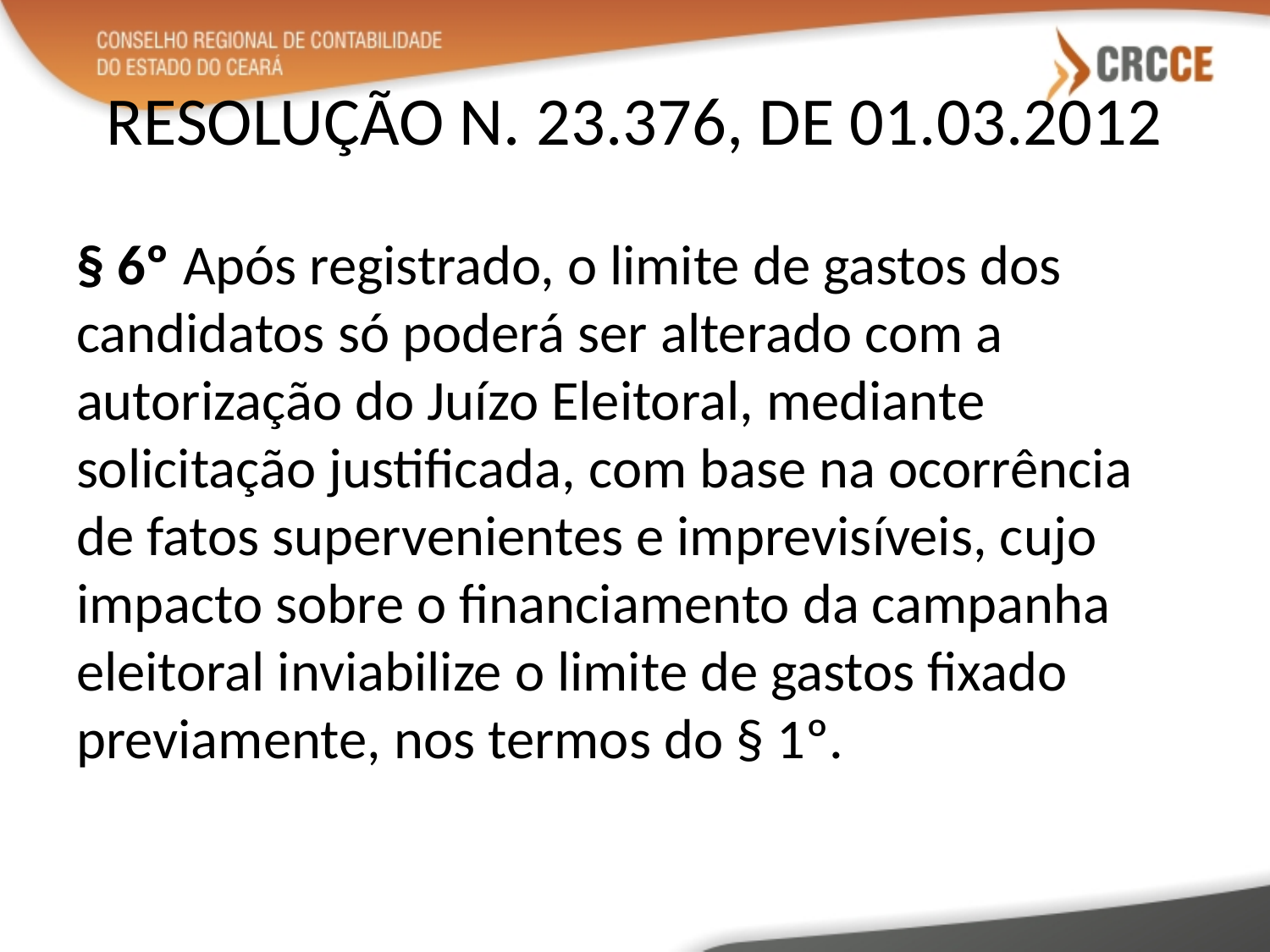

# RESOLUÇÃO N. 23.376, DE 01.03.2012
§ 6º Após registrado, o limite de gastos dos candidatos só poderá ser alterado com a autorização do Juízo Eleitoral, mediante solicitação justificada, com base na ocorrência de fatos supervenientes e imprevisíveis, cujo impacto sobre o financiamento da campanha eleitoral inviabilize o limite de gastos fixado previamente, nos termos do § 1º.